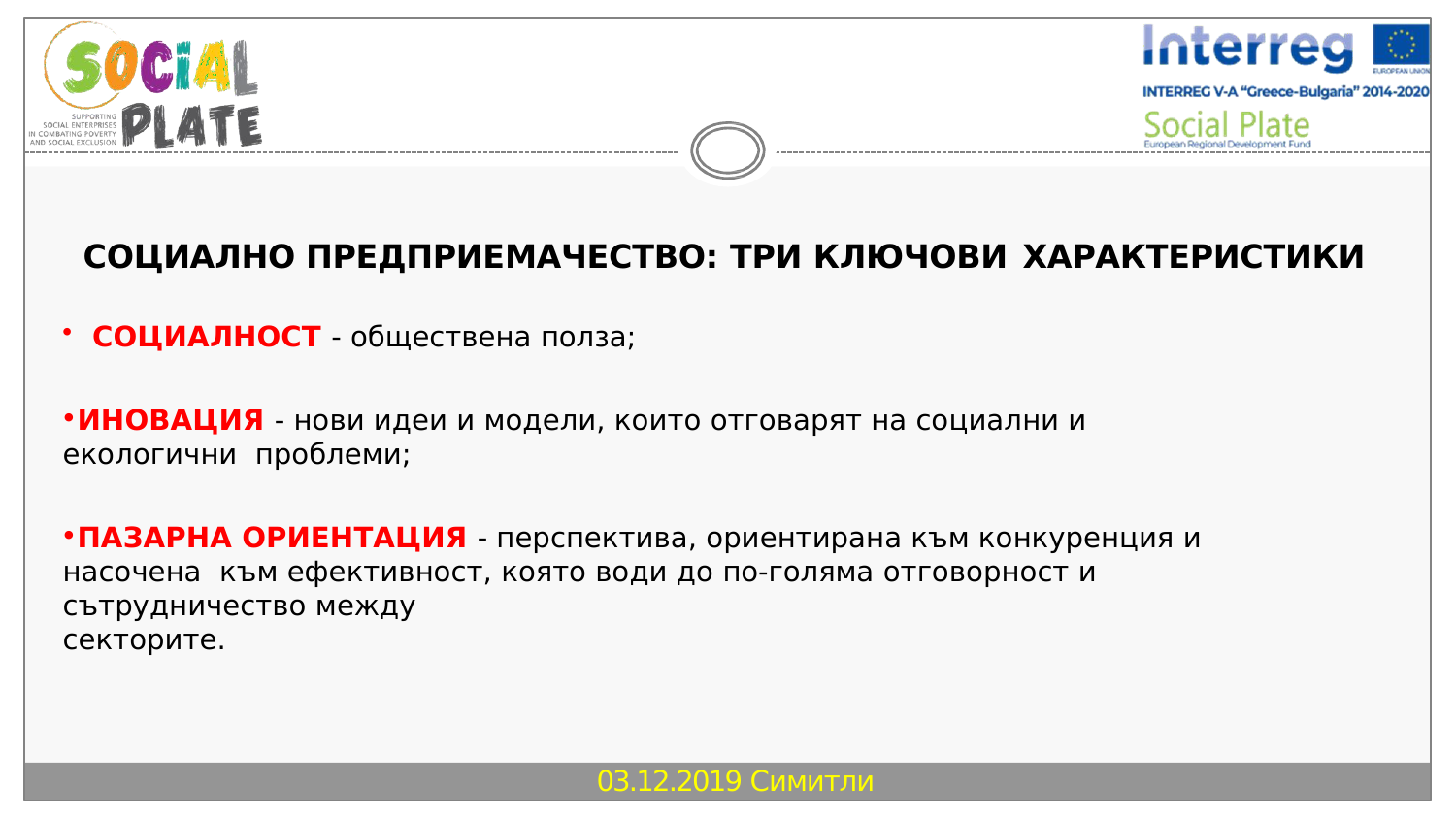

СОЦИАЛНО ПРЕДПРИЕМАЧЕСТВО: ТРИ КЛЮЧОВИ ХАРАКТЕРИСТИКИ

СОЦИАЛНОСТ - обществена полза;

ИНОВАЦИЯ - нови идеи и модели, които отговарят на социални и екологични  проблеми;

ПАЗАРНА ОРИЕНТАЦИЯ - перспектива, ориентирана към конкуренция и насочена  към ефективност, която води до по-голяма отговорност и сътрудничество между
секторите.
03.12.2019 Симитли